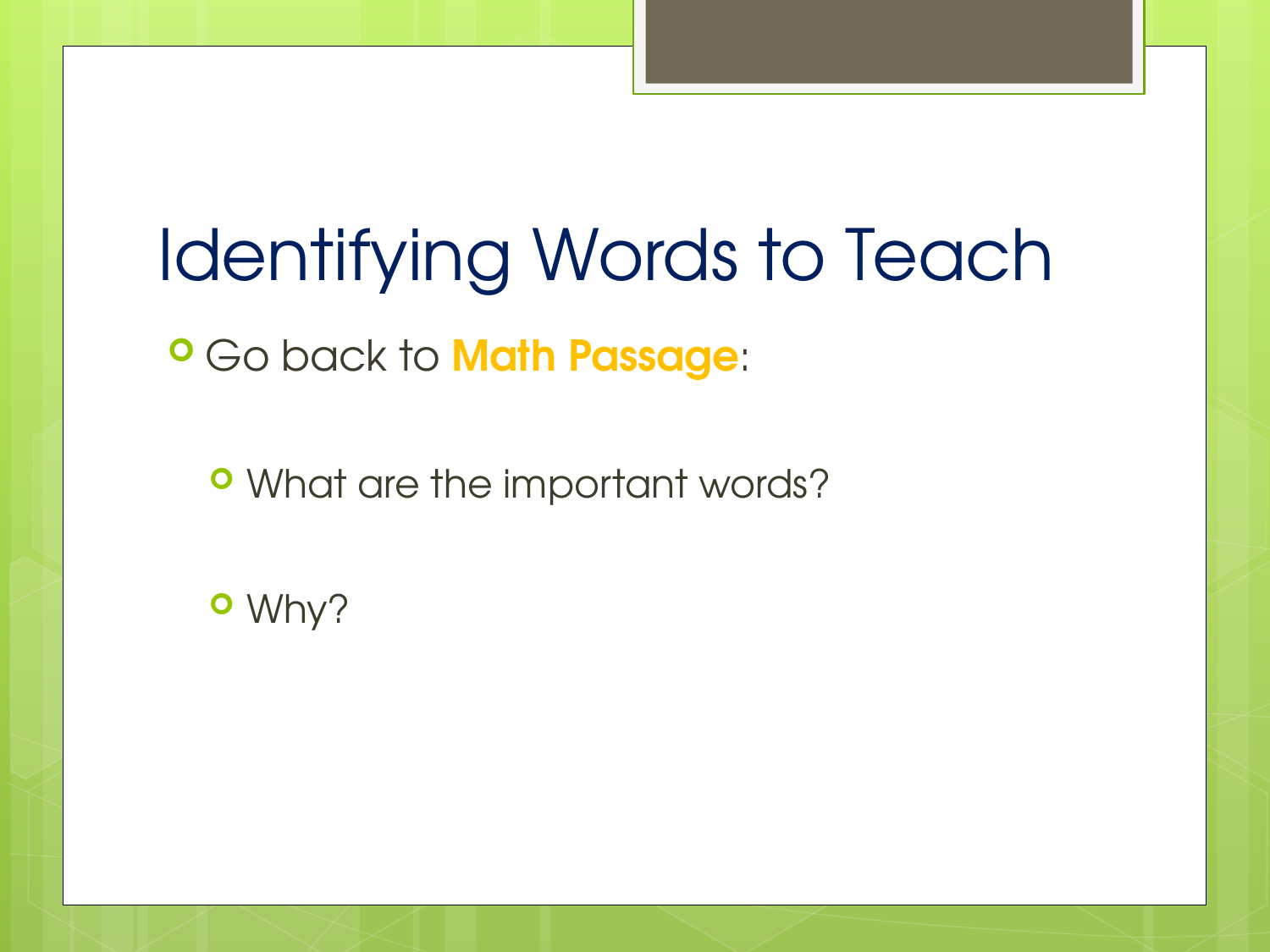

# Identifying Words to Teach
Go back to Math Passage:

What are the important words?

Why?